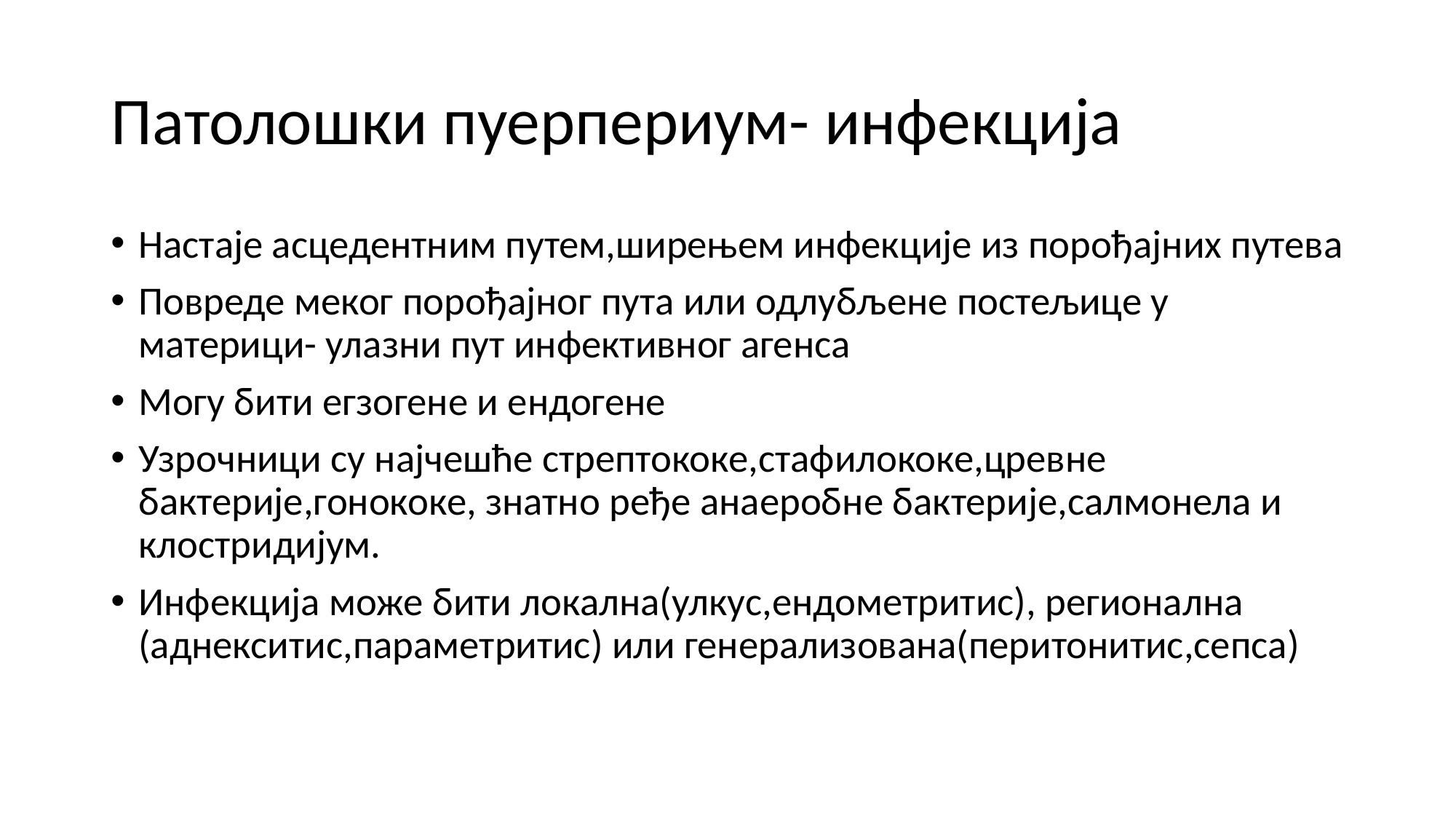

# Патолошки пуерпериум- инфекција
Настаје асцедентним путем,ширењем инфекције из порођајних путева
Повреде меког порођајног пута или одлубљене постељице у материци- улазни пут инфективног агенса
Могу бити егзогене и ендогене
Узрочници су најчешће стрептококе,стафилококе,цревне бактерије,гонококе, знатно ређе анаеробне бактерије,салмонела и клостридијум.
Инфекција може бити локална(улкус,ендометритис), регионална (аднекситис,параметритис) или генерализована(перитонитис,сепса)